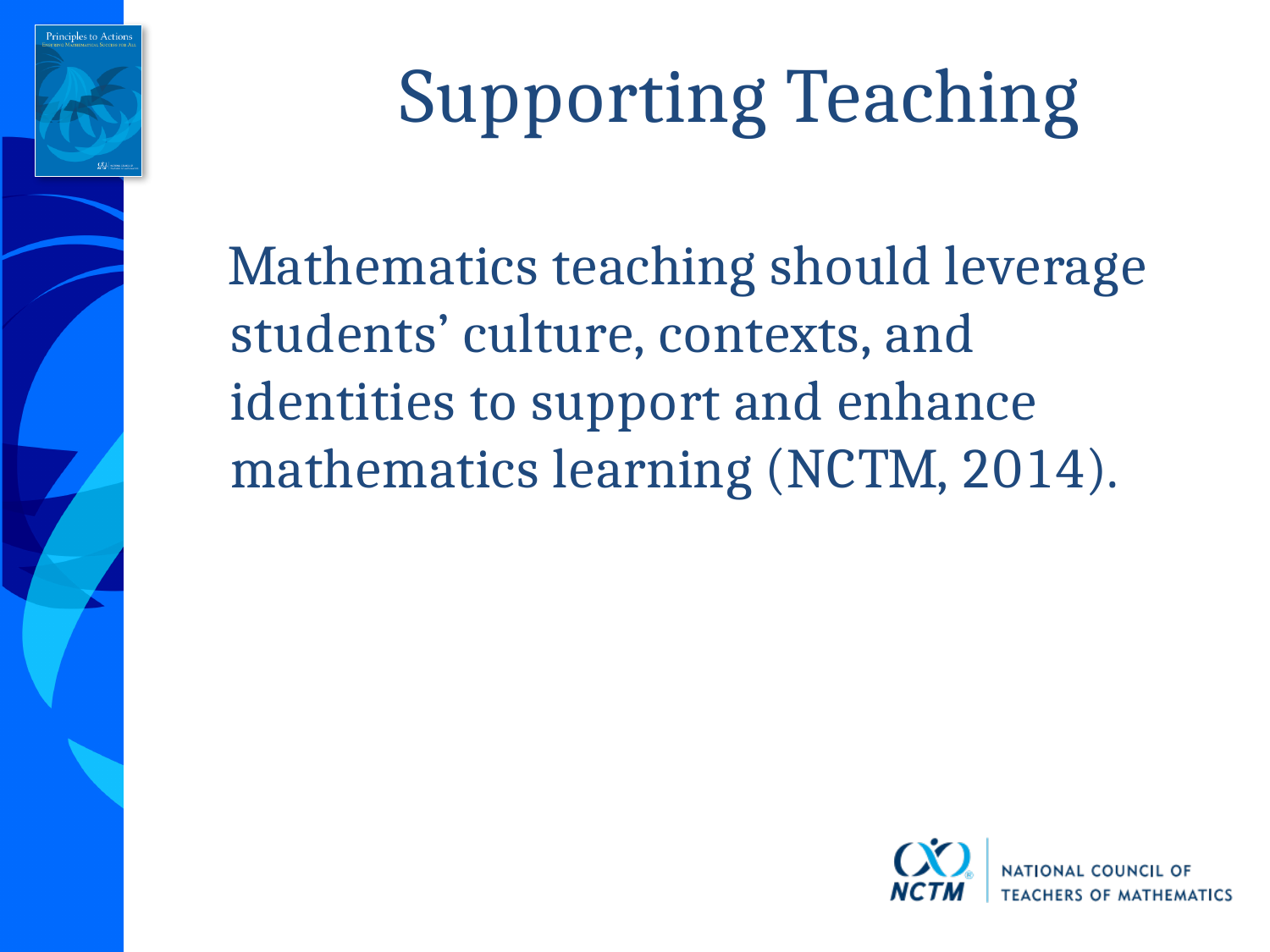

# Supporting Teaching
	Mathematics teaching should leverage students’ culture, contexts, and identities to support and enhance mathematics learning (NCTM, 2014).